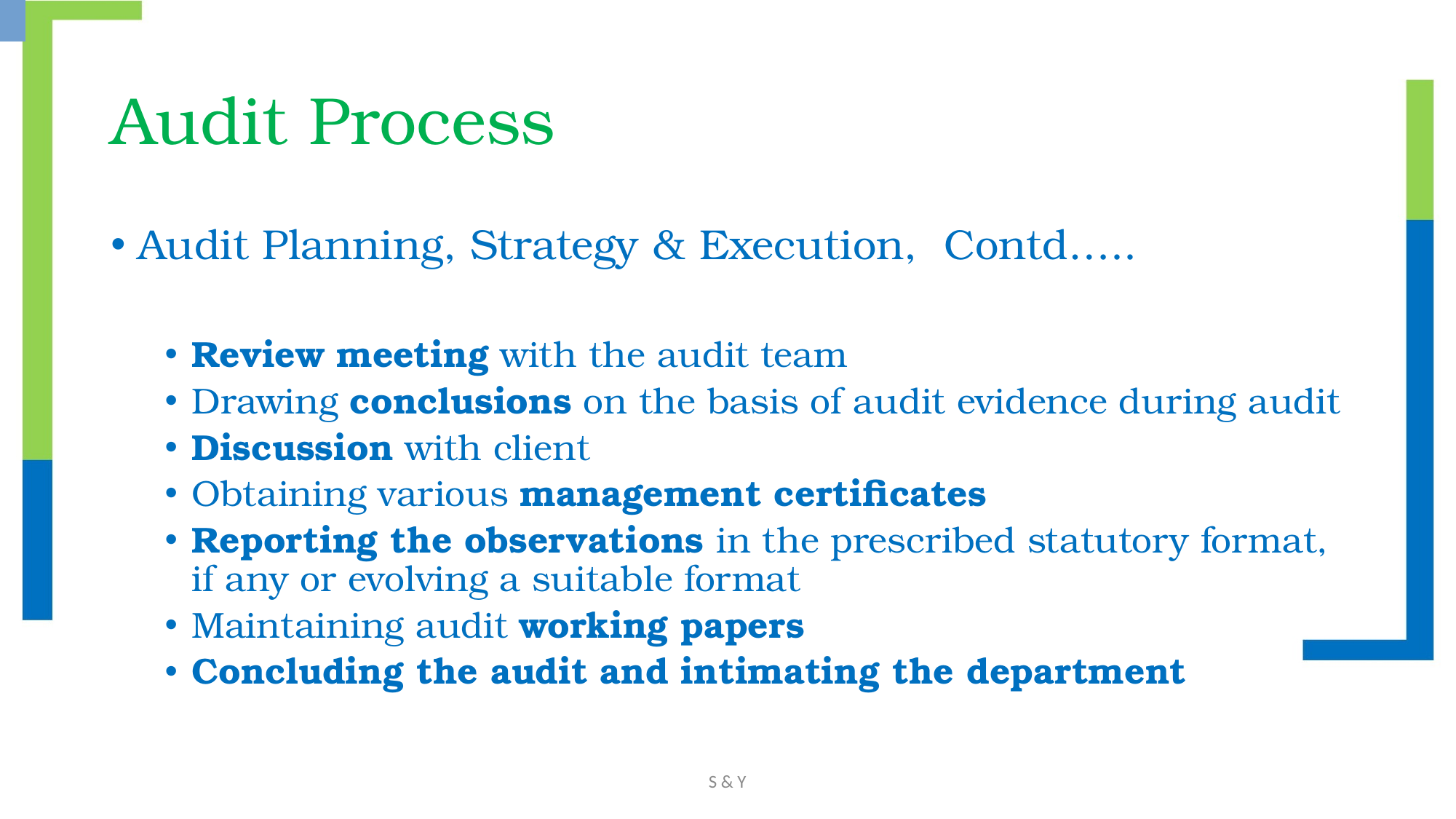

# Audit Process
Audit Planning, Strategy & Execution,  Contd…..

Review meeting with the audit team
Drawing conclusions on the basis of audit evidence during audit
Discussion with client
Obtaining various management certificates
Reporting the observations in the prescribed statutory format, if any or evolving a suitable format
Maintaining audit working papers
Concluding the audit and intimating the department
S & Y